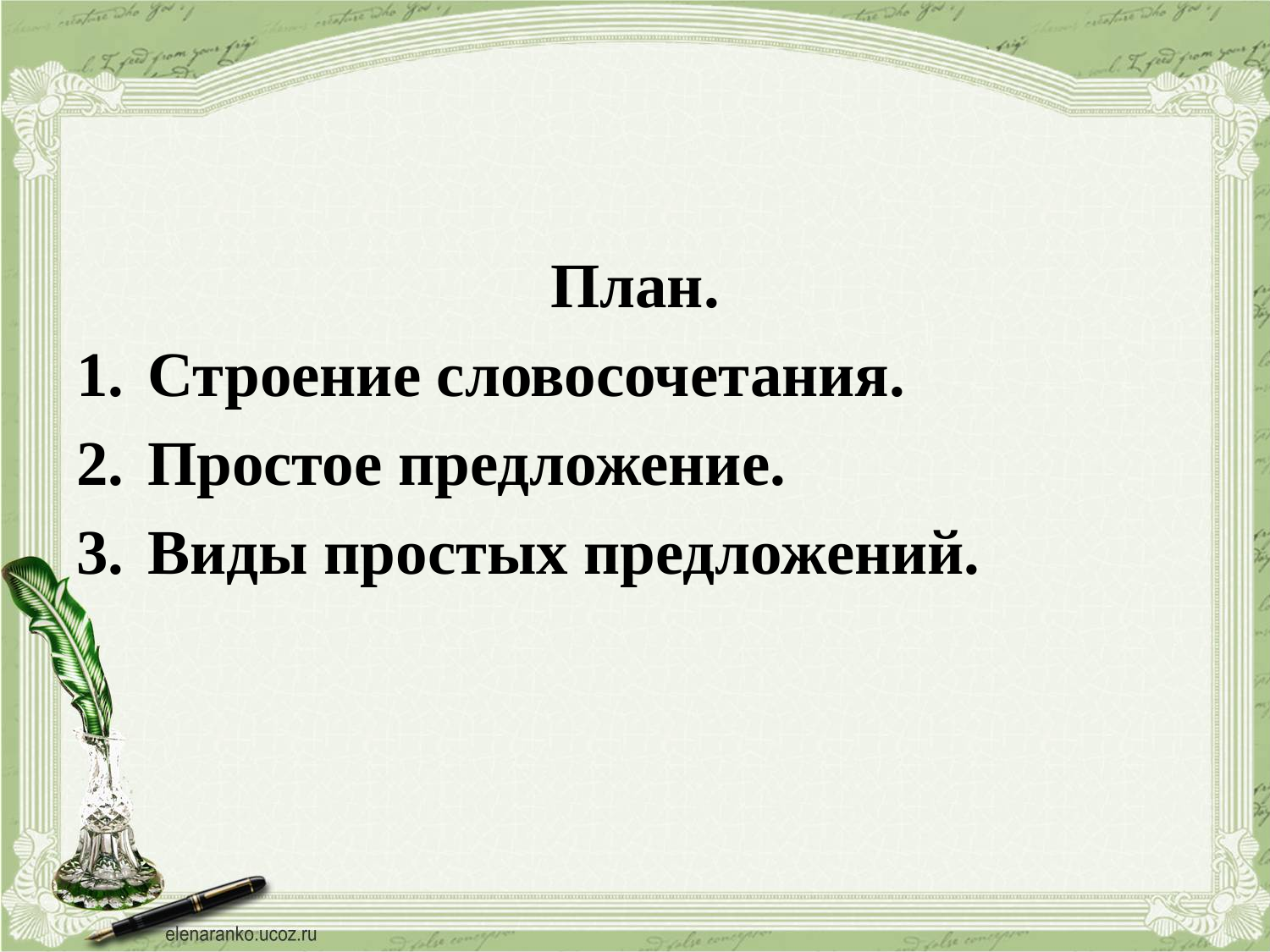

#
План.
Строение словосочетания.
Простое предложение.
Виды простых предложений.